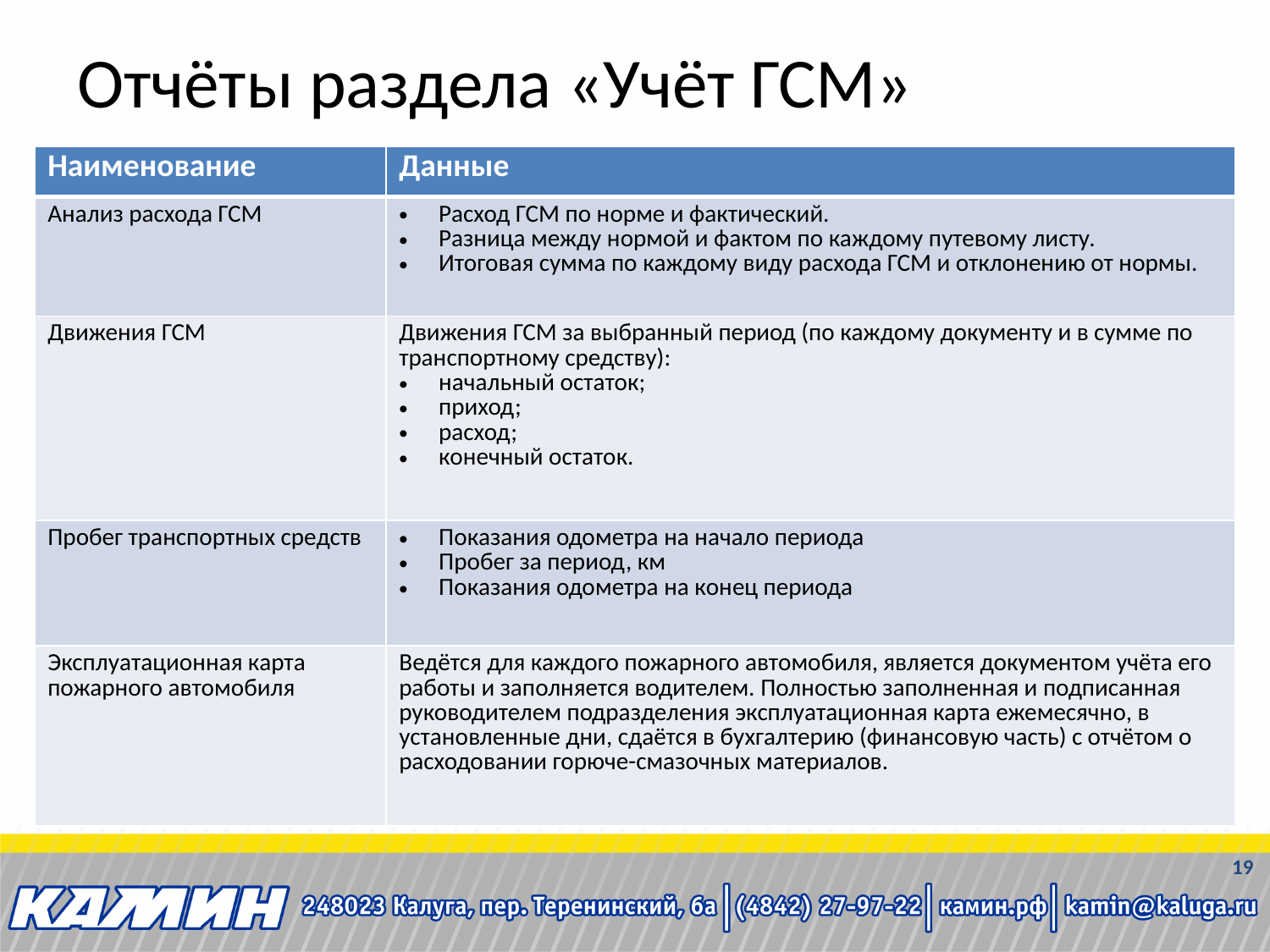

# Отчёты раздела «Учёт ГСМ»
| Наименование | Данные |
| --- | --- |
| Анализ расхода ГСМ | Расход ГСМ по норме и фактический. Разница между нормой и фактом по каждому путевому листу. Итоговая сумма по каждому виду расхода ГСМ и отклонению от нормы. |
| Движения ГСМ | Движения ГСМ за выбранный период (по каждому документу и в сумме по транспортному средству): начальный остаток; приход; расход; конечный остаток. |
| Пробег транспортных средств | Показания одометра на начало периода Пробег за период, км Показания одометра на конец периода |
| Эксплуатационная карта пожарного автомобиля | Ведётся для каждого пожарного автомобиля, является документом учёта его работы и заполняется водителем. Полностью заполненная и подписанная руководителем подразделения эксплуатационная карта ежемесячно, в установленные дни, сдаётся в бухгалтерию (финансовую часть) с отчётом о расходовании горюче-смазочных материалов. |
19